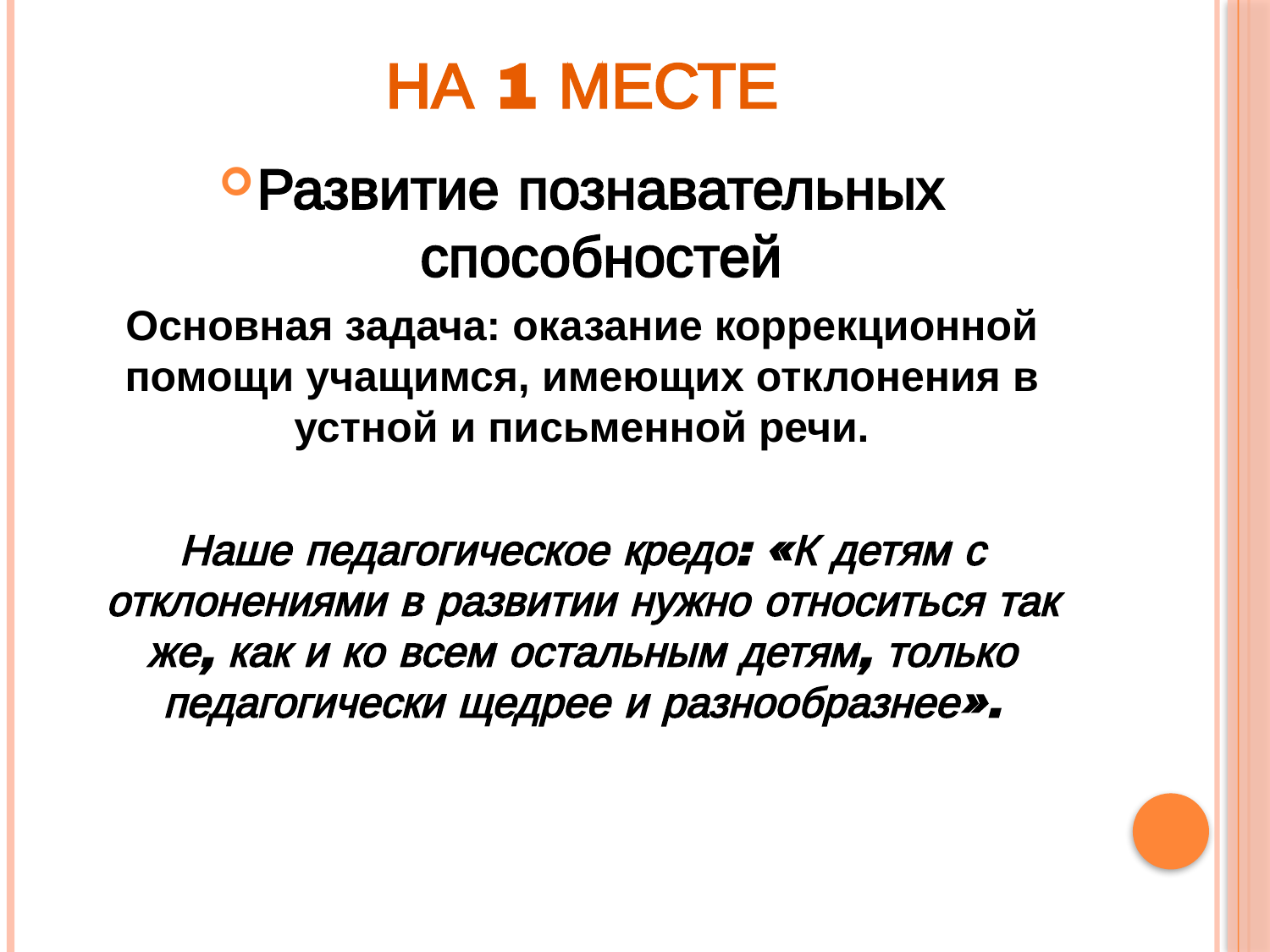

# На 1 месте
Развитие познавательных способностей
Основная задача: оказание коррекционной помощи учащимся, имеющих отклонения в устной и письменной речи.

Наше педагогическое кредо: «К детям с отклонениями в развитии нужно относиться так же, как и ко всем остальным детям, только педагогически щедрее и разнообразнее».